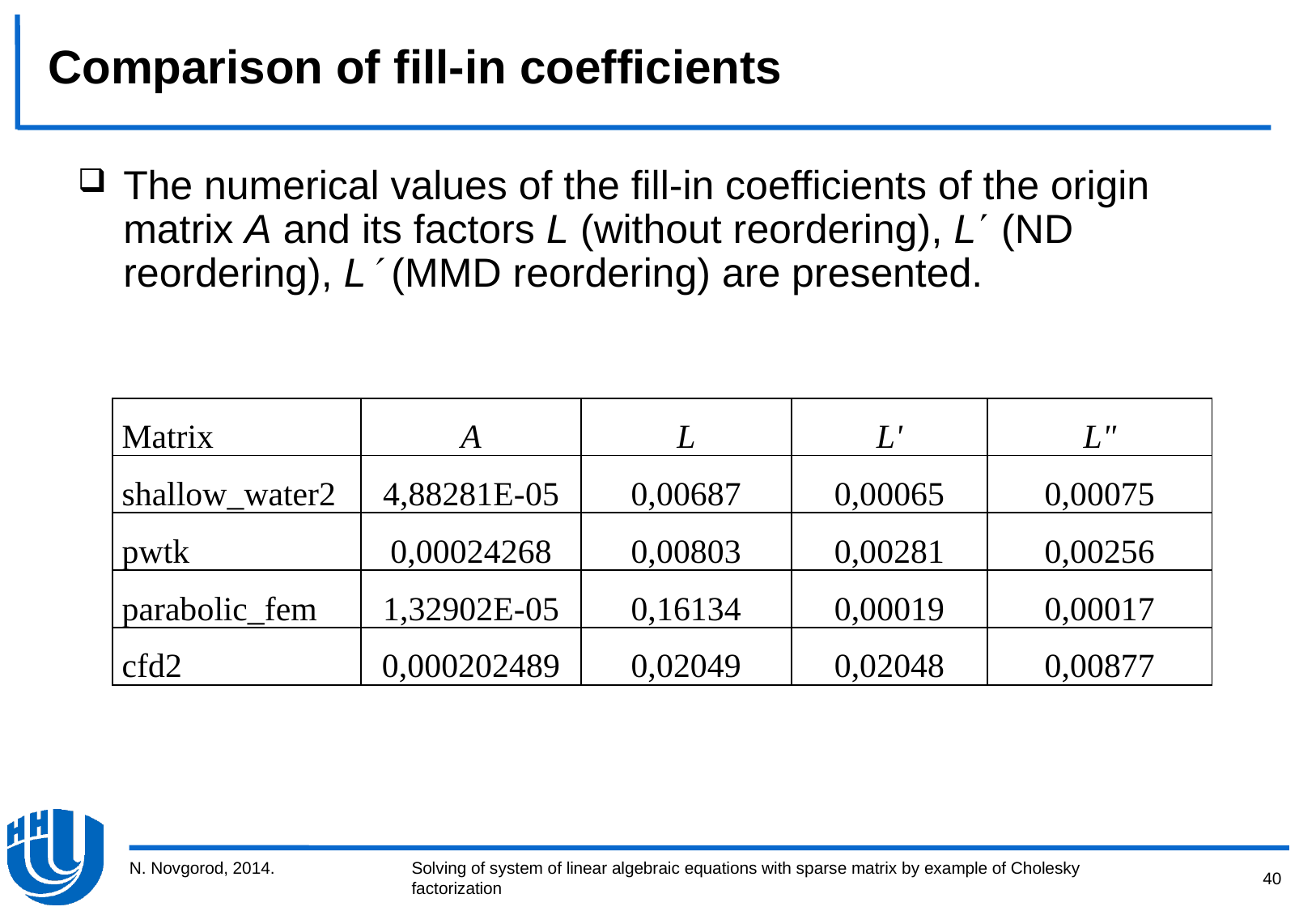

# Comparison of fill-in coefficients
The numerical values of the fill-in coefficients of the origin matrix A and its factors L (without reordering), L′ (ND reordering), L′ (MMD reordering) are presented.
| Matrix | A | L | L' | L" |
| --- | --- | --- | --- | --- |
| shallow\_water2 | 4,88281E-05 | 0,00687 | 0,00065 | 0,00075 |
| pwtk | 0,00024268 | 0,00803 | 0,00281 | 0,00256 |
| parabolic\_fem | 1,32902E-05 | 0,16134 | 0,00019 | 0,00017 |
| cfd2 | 0,000202489 | 0,02049 | 0,02048 | 0,00877 |
N. Novgorod, 2014.

40
Solving of system of linear algebraic equations with sparse matrix by example of Cholesky factorization